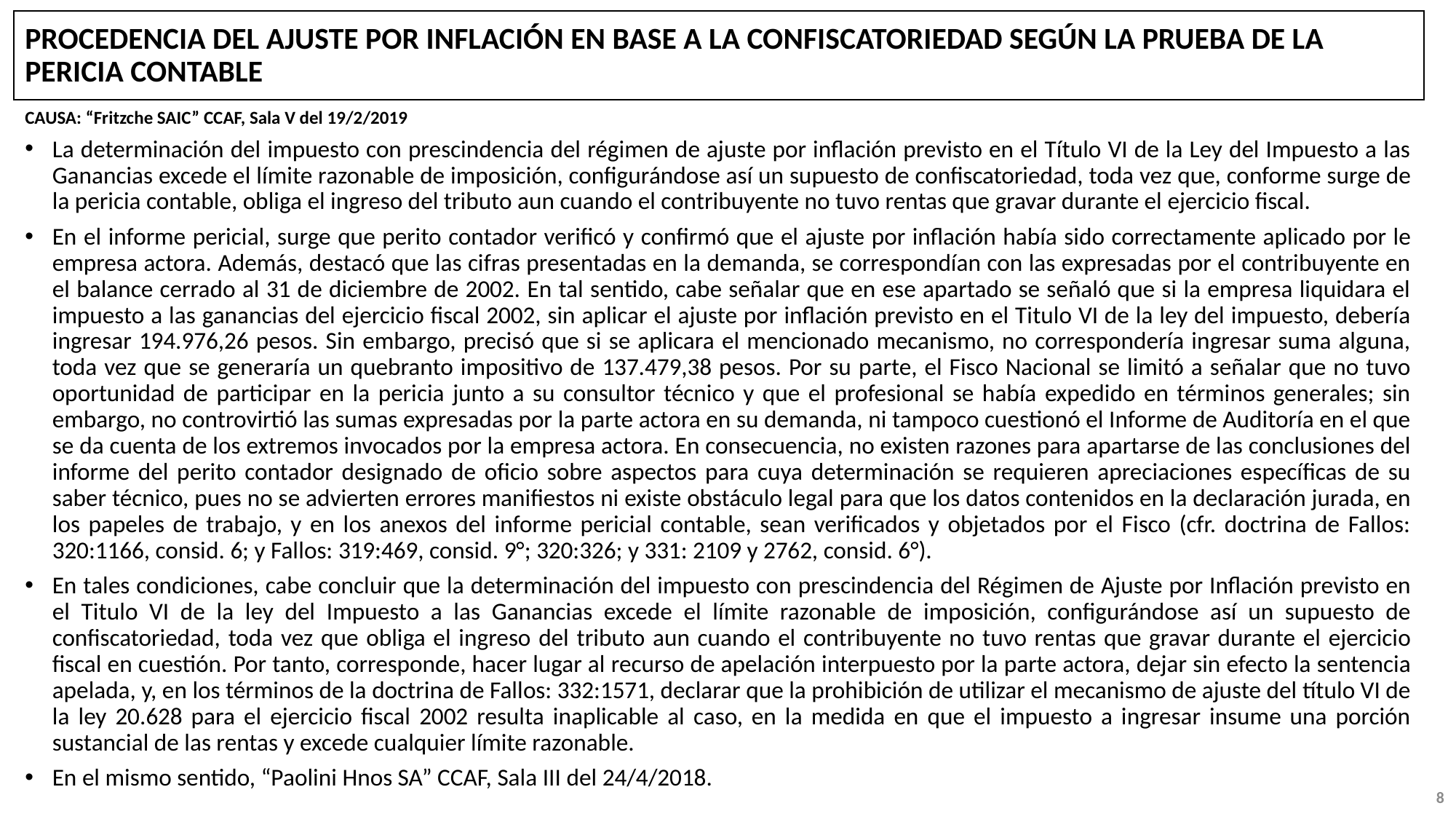

# PROCEDENCIA DEL AJUSTE POR INFLACIÓN EN BASE A LA CONFISCATORIEDAD SEGÚN LA PRUEBA DE LA PERICIA CONTABLE
CAUSA: “Fritzche SAIC” CCAF, Sala V del 19/2/2019
La determinación del impuesto con prescindencia del régimen de ajuste por inflación previsto en el Título VI de la Ley del Impuesto a las Ganancias excede el límite razonable de imposición, configurándose así un supuesto de confiscatoriedad, toda vez que, conforme surge de la pericia contable, obliga el ingreso del tributo aun cuando el contribuyente no tuvo rentas que gravar durante el ejercicio fiscal.
En el informe pericial, surge que perito contador verificó y confirmó que el ajuste por inflación había sido correctamente aplicado por le empresa actora. Además, destacó que las cifras presentadas en la demanda, se correspondían con las expresadas por el contribuyente en el balance cerrado al 31 de diciembre de 2002. En tal sentido, cabe señalar que en ese apartado se señaló que si la empresa liquidara el impuesto a las ganancias del ejercicio fiscal 2002, sin aplicar el ajuste por inflación previsto en el Titulo VI de la ley del impuesto, debería ingresar 194.976,26 pesos. Sin embargo, precisó que si se aplicara el mencionado mecanismo, no correspondería ingresar suma alguna, toda vez que se generaría un quebranto impositivo de 137.479,38 pesos. Por su parte, el Fisco Nacional se limitó a señalar que no tuvo oportunidad de participar en la pericia junto a su consultor técnico y que el profesional se había expedido en términos generales; sin embargo, no controvirtió las sumas expresadas por la parte actora en su demanda, ni tampoco cuestionó el Informe de Auditoría en el que se da cuenta de los extremos invocados por la empresa actora. En consecuencia, no existen razones para apartarse de las conclusiones del informe del perito contador designado de oficio sobre aspectos para cuya determinación se requieren apreciaciones específicas de su saber técnico, pues no se advierten errores manifiestos ni existe obstáculo legal para que los datos contenidos en la declaración jurada, en los papeles de trabajo, y en los anexos del informe pericial contable, sean verificados y objetados por el Fisco (cfr. doctrina de Fallos: 320:1166, consid. 6; y Fallos: 319:469, consid. 9°; 320:326; y 331: 2109 y 2762, consid. 6°).
En tales condiciones, cabe concluir que la determinación del impuesto con prescindencia del Régimen de Ajuste por Inflación previsto en el Titulo VI de la ley del Impuesto a las Ganancias excede el límite razonable de imposición, configurándose así un supuesto de confiscatoriedad, toda vez que obliga el ingreso del tributo aun cuando el contribuyente no tuvo rentas que gravar durante el ejercicio fiscal en cuestión. Por tanto, corresponde, hacer lugar al recurso de apelación interpuesto por la parte actora, dejar sin efecto la sentencia apelada, y, en los términos de la doctrina de Fallos: 332:1571, declarar que la prohibición de utilizar el mecanismo de ajuste del título VI de la ley 20.628 para el ejercicio fiscal 2002 resulta inaplicable al caso, en la medida en que el impuesto a ingresar insume una porción sustancial de las rentas y excede cualquier límite razonable.
En el mismo sentido, “Paolini Hnos SA” CCAF, Sala III del 24/4/2018.

8